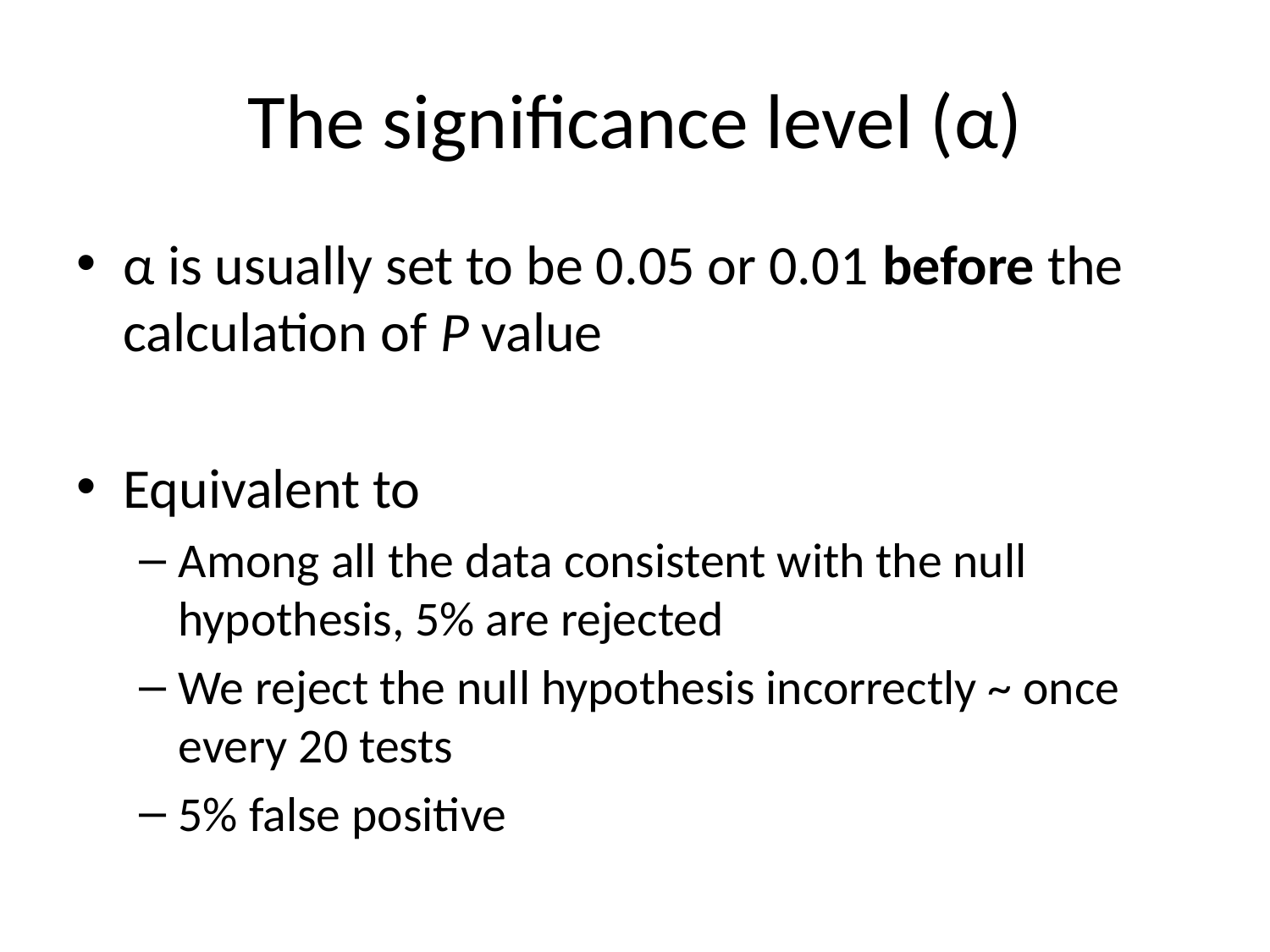

# The significance level (α)
α is usually set to be 0.05 or 0.01 before the calculation of P value

Equivalent to
Among all the data consistent with the null hypothesis, 5% are rejected
We reject the null hypothesis incorrectly ~ once every 20 tests
5% false positive